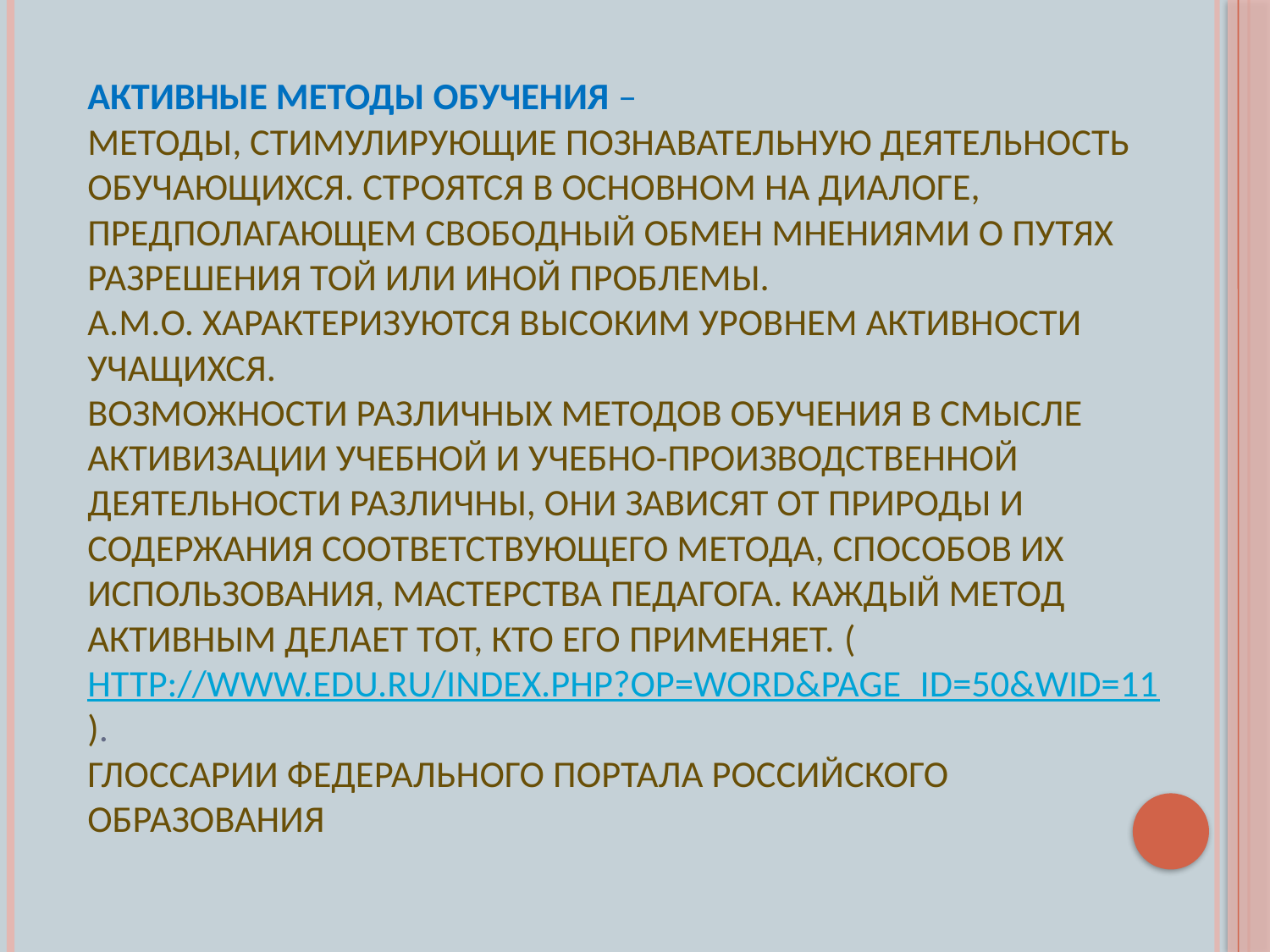

# АКТИВНЫЕ МЕТОДЫ ОБУЧЕНИЯ – методы, стимулирующие познавательную деятельность обучающихся. Строятся в основном на диалоге, предполагающем свободный обмен мнениями о путях разрешения той или иной проблемы. А.м.о. характеризуются высоким уровнем активности учащихся. Возможности различных методов обучения в смысле активизации учебной и учебно-производственной деятельности различны, они зависят от природы и содержания соответствующего метода, способов их использования, мастерства педагога. Каждый метод активным делает тот, кто его применяет. (http://www.edu.ru/index.php?op=word&page_id=50&wid=11). глоссарии федерального портала российского образования